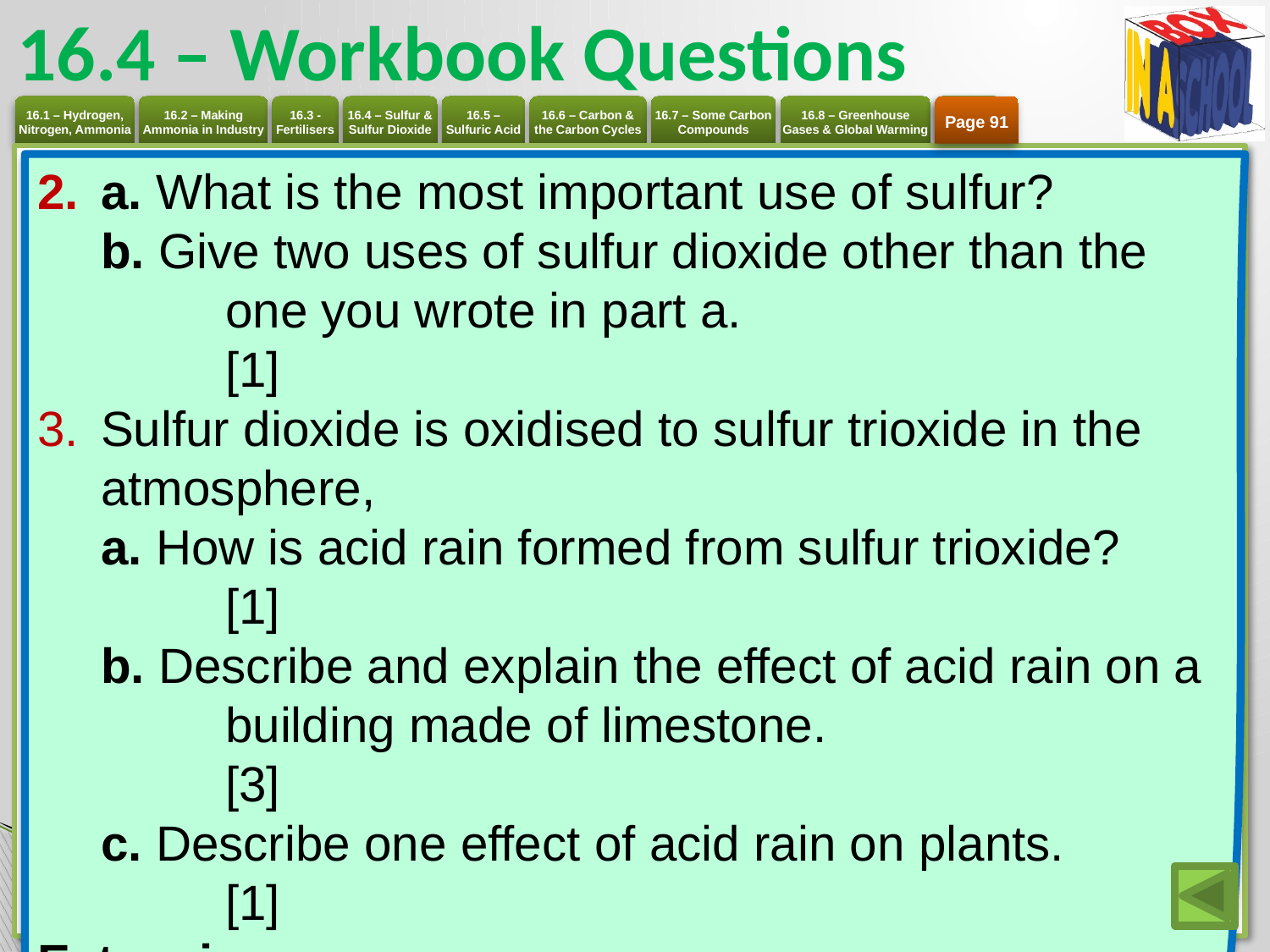

# 16.4 – Workbook Questions
Page 91
a. What is the most important use of sulfur?
b. Give two uses of sulfur dioxide other than the 	one you wrote in part a.	[1]
Sulfur dioxide is oxidised to sulfur trioxide in the atmosphere,
a. How is acid rain formed from sulfur trioxide?	[1]
b. Describe and explain the effect of acid rain on a 	building made of limestone.	[3]
c. Describe one effect of acid rain on plants.	[1]
Extension
Sulfites are used as food preservatives. Use books or internet to find out how sulfites react with acids and write an ionic equation for this reaction. [3]